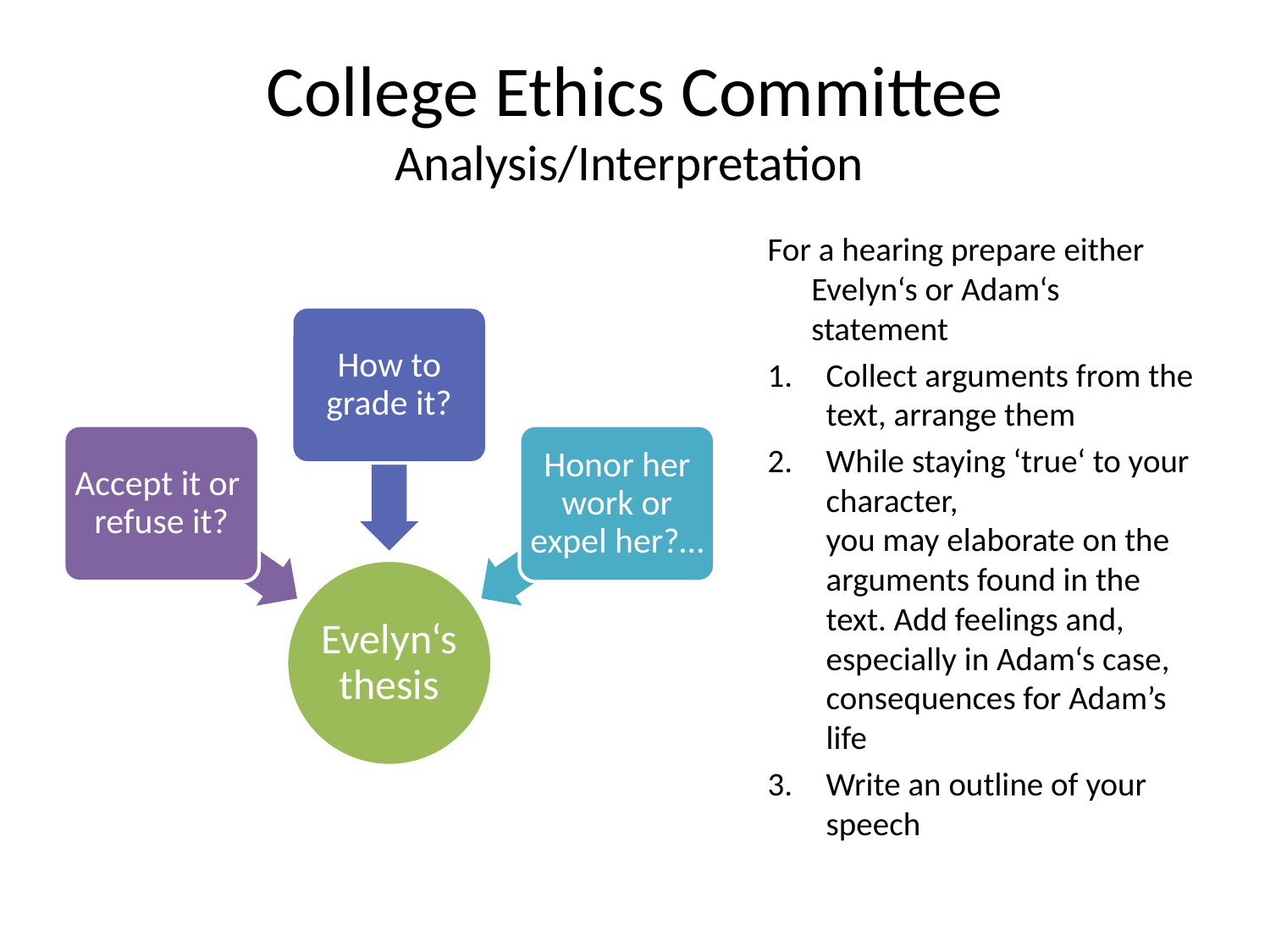

# College Ethics Committee Analysis/Interpretation
Evelyn‘s thesis
Accept it or  refuse it?
How to grade it?
Honor her work or expel her?…
For a hearing prepare either Evelyn‘s or Adam‘s statement
Collect arguments from the text, arrange them
While staying ‘true‘ to your character,
you may elaborate on the arguments found in the text. Add feelings and, especially in Adam‘s case, consequences for Adam’s life
Write an outline of your speech